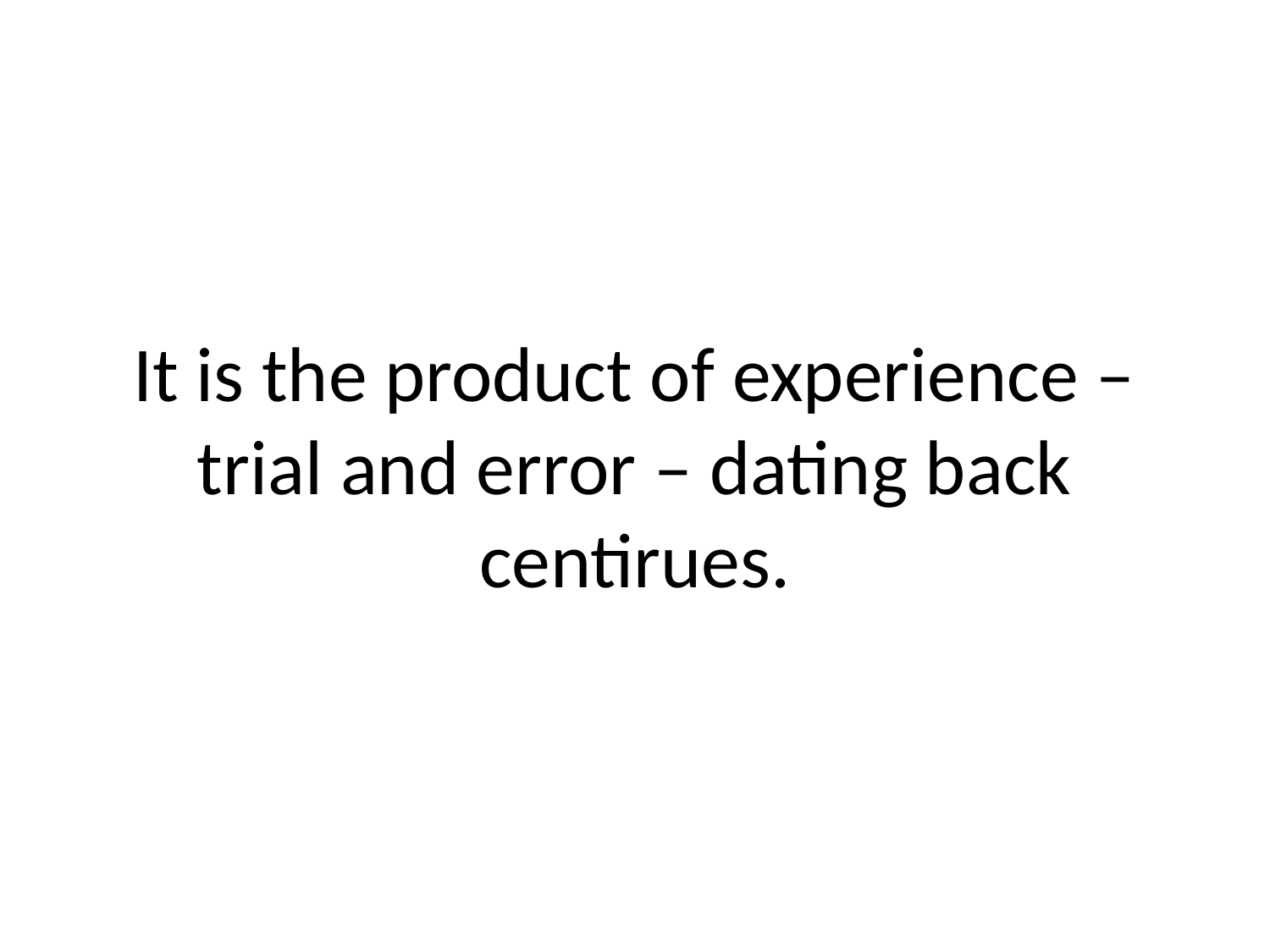

# It is the product of experience – trial and error – dating back centirues.